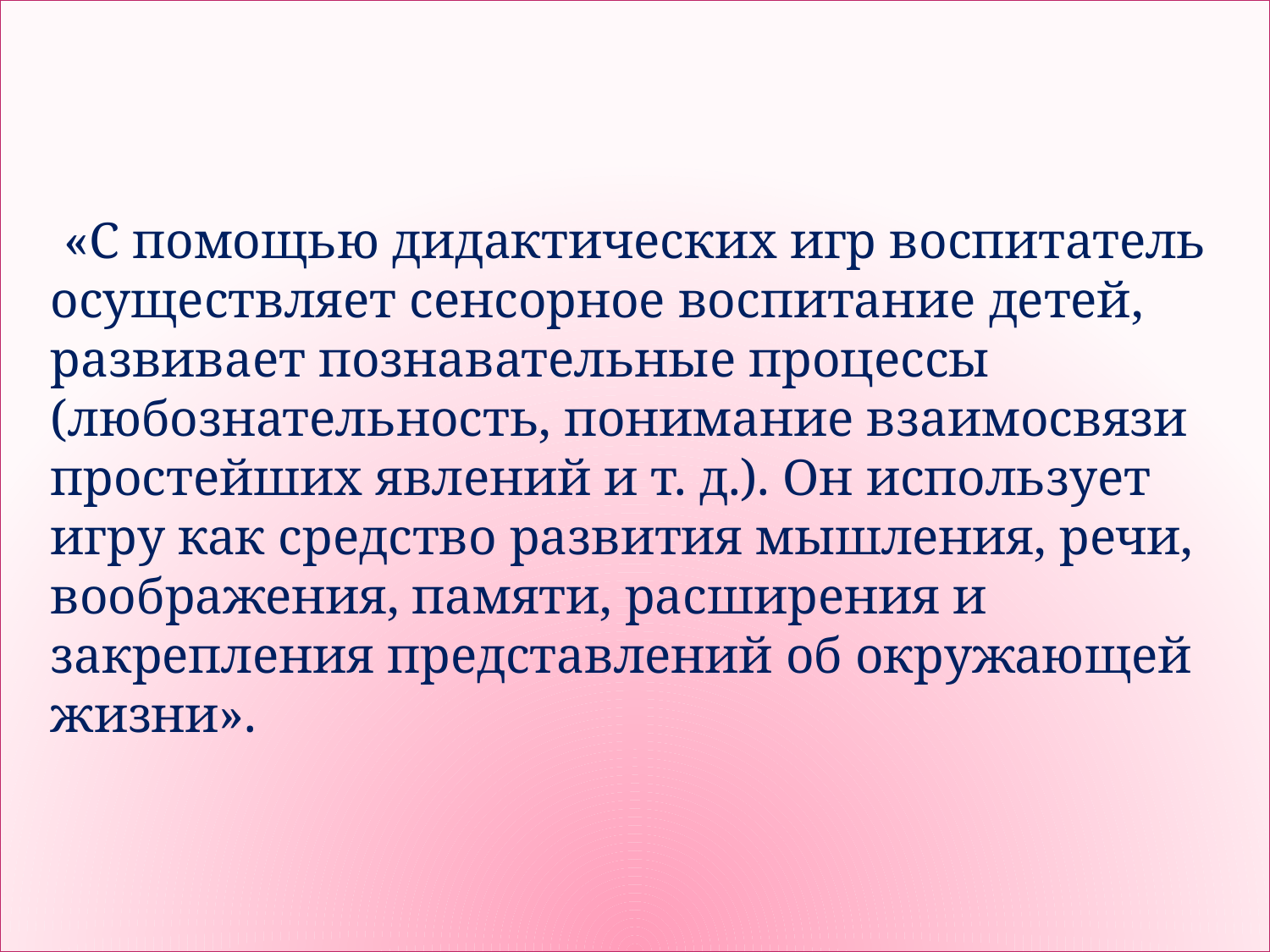

«С помощью дидактических игр воспитатель   осуществляет сенсорное воспитание детей, развивает познавательные процессы (любознательность, понимание взаимосвязи простейших явлений и т. д.). Он использует игру как средство развития мышления, речи, воображения, памяти, расширения и закрепления представлений об окружающей жизни».
#